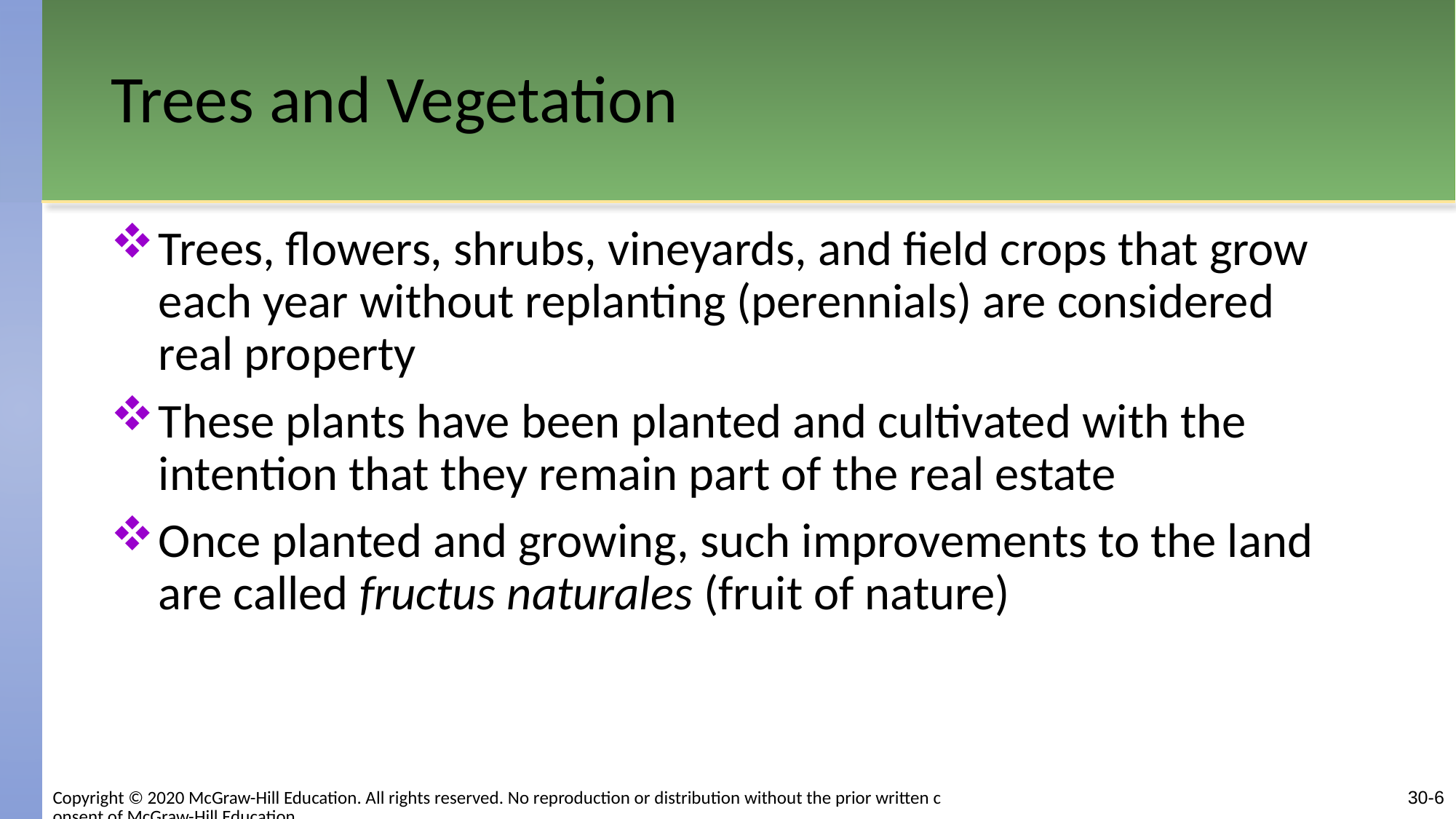

# Trees and Vegetation
Trees, flowers, shrubs, vineyards, and field crops that grow each year without replanting (perennials) are considered real property
These plants have been planted and cultivated with the intention that they remain part of the real estate
Once planted and growing, such improvements to the land are called fructus naturales (fruit of nature)
Copyright © 2020 McGraw-Hill Education. All rights reserved. No reproduction or distribution without the prior written consent of McGraw-Hill Education.
30-6